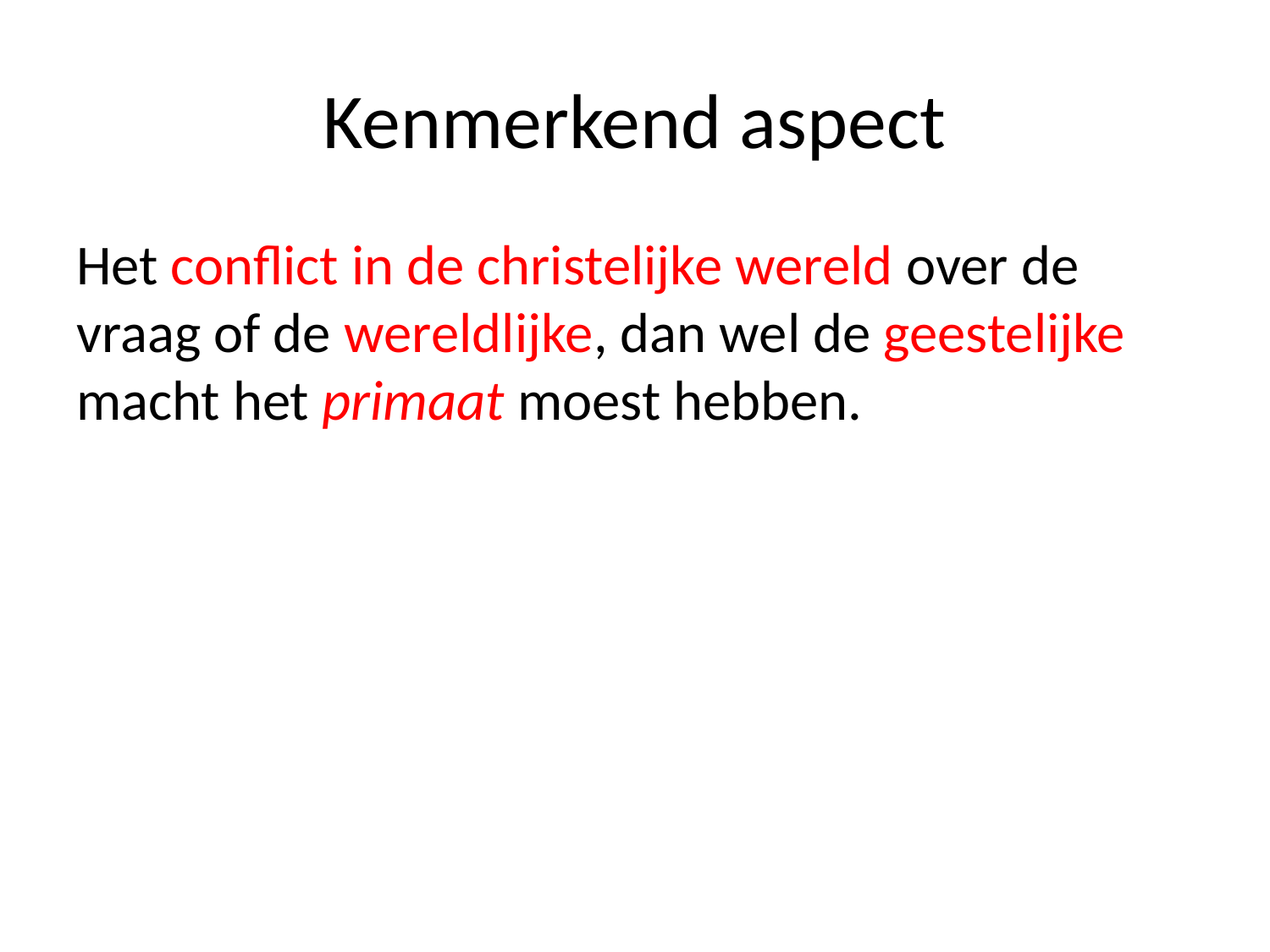

# Kenmerkend aspect
Het conflict in de christelijke wereld over de vraag of de wereldlijke, dan wel de geestelijke macht het primaat moest hebben.